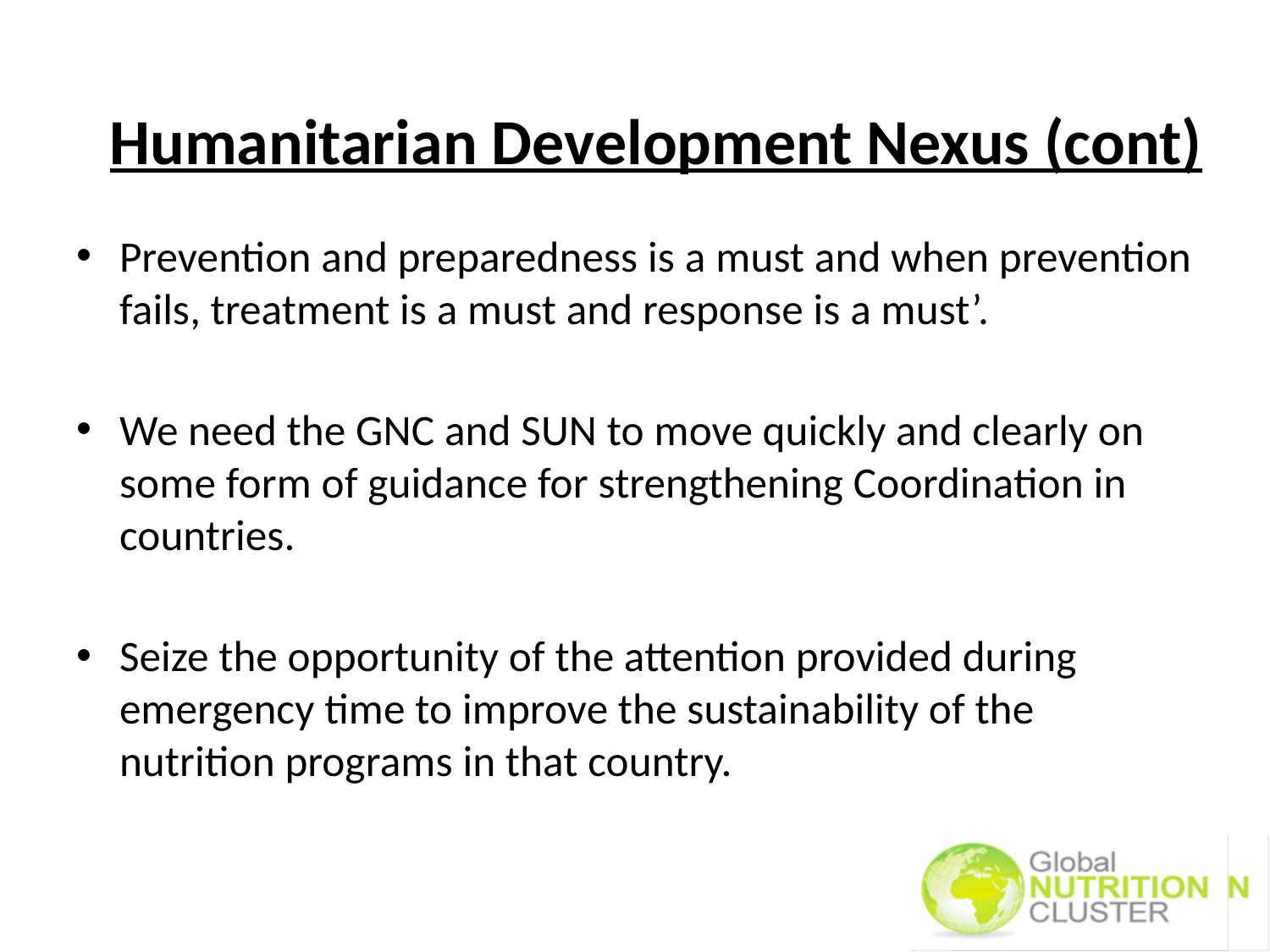

#
Humanitarian Development Nexus (cont)
Prevention and preparedness is a must and when prevention fails, treatment is a must and response is a must’.

We need the GNC and SUN to move quickly and clearly on some form of guidance for strengthening Coordination in countries.

Seize the opportunity of the attention provided during emergency time to improve the sustainability of the nutrition programs in that country.